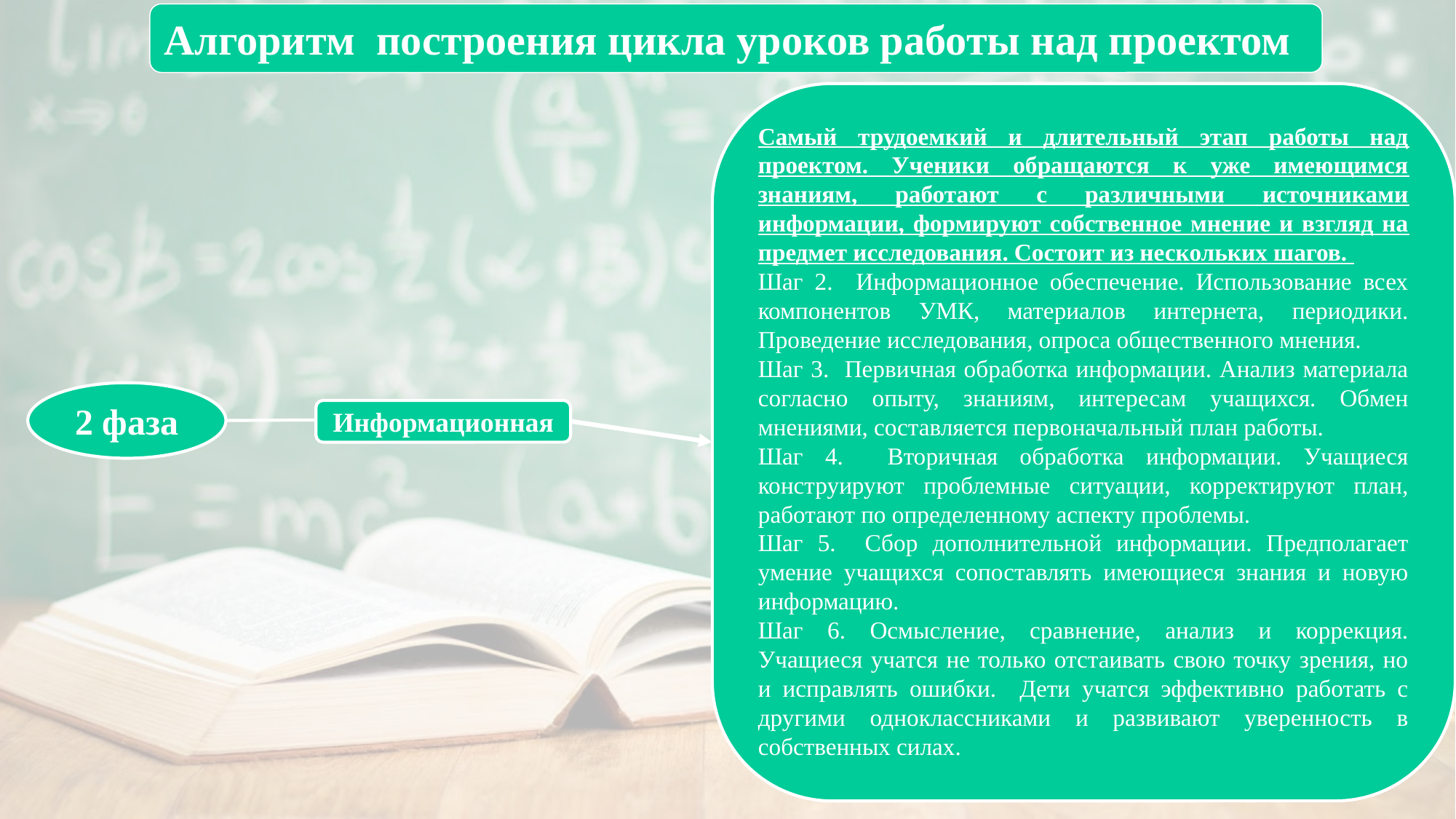

Алгоритм  построения цикла уроков работы над проектом

Самый трудоемкий и длительный этап работы над проектом. Ученики обращаются к уже имеющимся знаниям, работают с различными источниками информации, формируют собственное мнение и взгляд на предмет исследования. Состоит из нескольких шагов.
Шаг 2.  Информационное обеспечение. Использование всех компонентов УМК, материалов интернета, периодики. Проведение исследования, опроса общественного мнения.
Шаг 3.  Первичная обработка информации. Анализ материала согласно опыту, знаниям, интересам учащихся. Обмен мнениями, составляется первоначальный план работы.
Шаг 4.  Вторичная обработка информации. Учащиеся конструируют проблемные ситуации, корректируют план, работают по определенному аспекту проблемы.
Шаг 5.  Сбор дополнительной информации. Предполагает умение учащихся сопоставлять имеющиеся знания и новую информацию.
Шаг 6. Осмысление, сравнение, анализ и коррекция. Учащиеся учатся не только отстаивать свою точку зрения, но и исправлять ошибки.  Дети учатся эффективно работать с другими одноклассниками и развивают уверенность в собственных силах.

2 фаза
Информационная